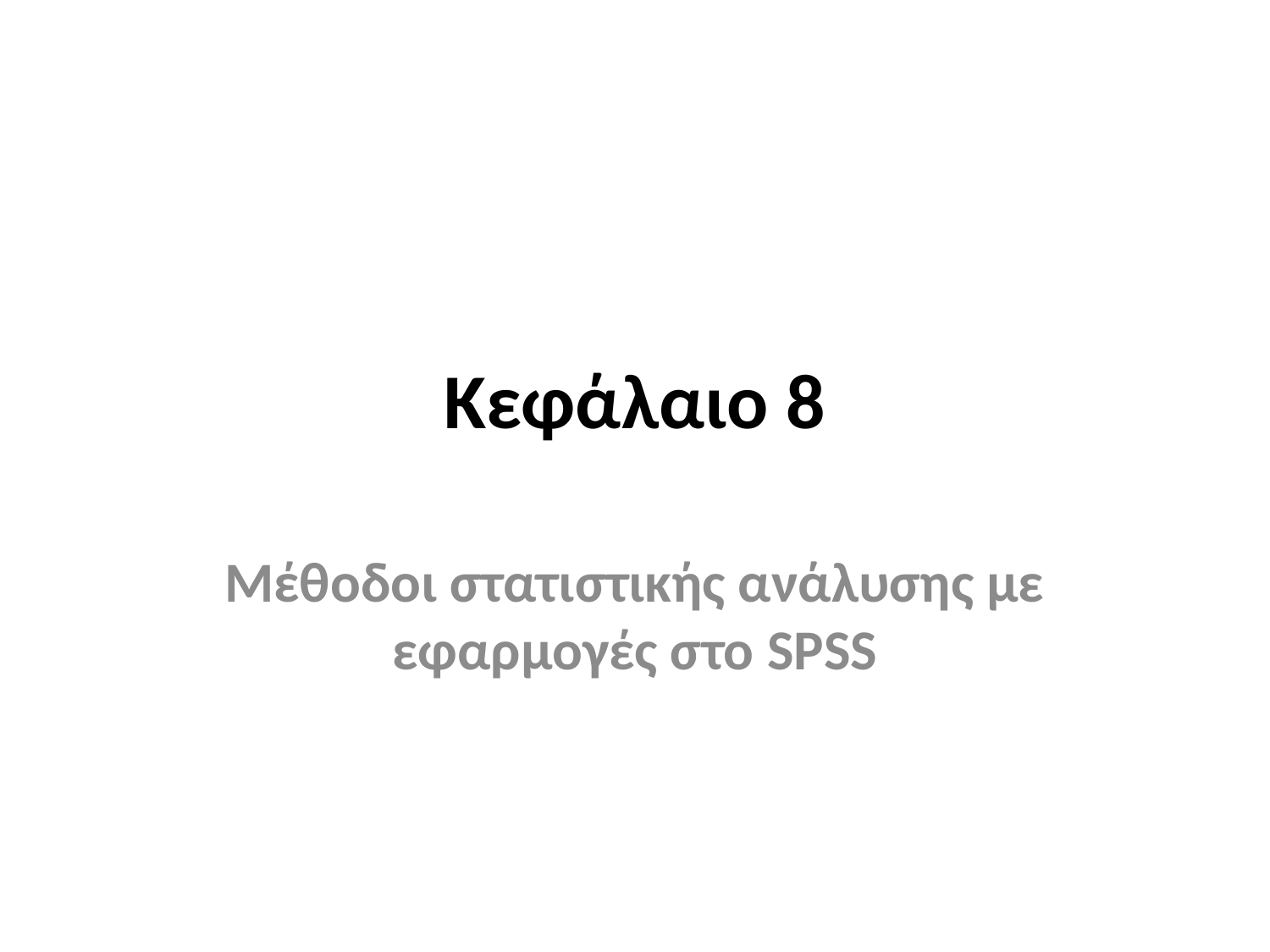

# Κεφάλαιο 8
Μέθοδοι στατιστικής ανάλυσης με εφαρμογές στο SPSS